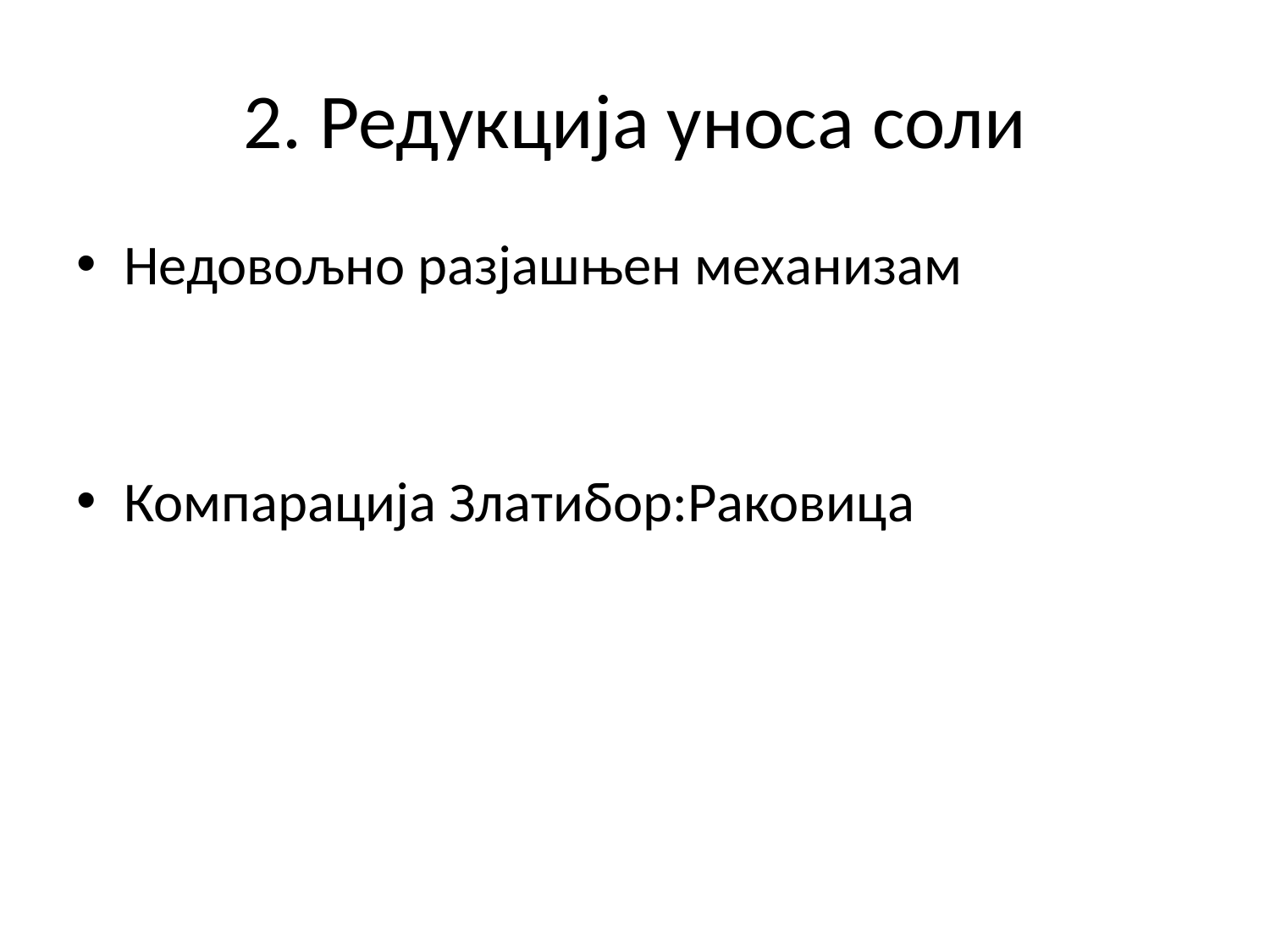

# 2. Редукција уноса соли
Недовољно разјашњен механизам

Компарација Златибор:Раковица